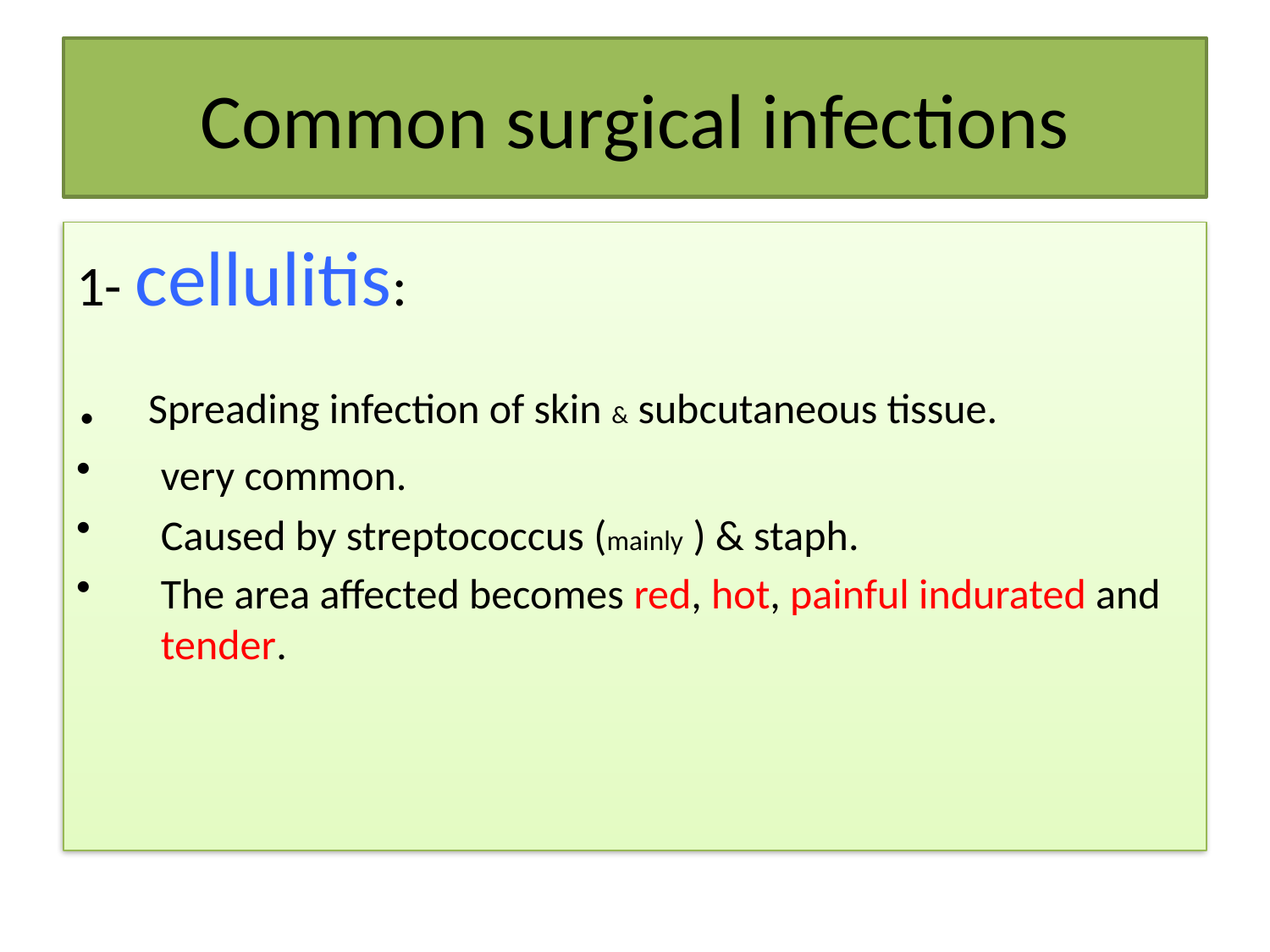

# Common surgical infections
1- cellulitis:
.    Spreading infection of skin & subcutaneous tissue.
very common.
Caused by streptococcus (mainly ) & staph.
The area affected becomes red, hot, painful indurated and tender.